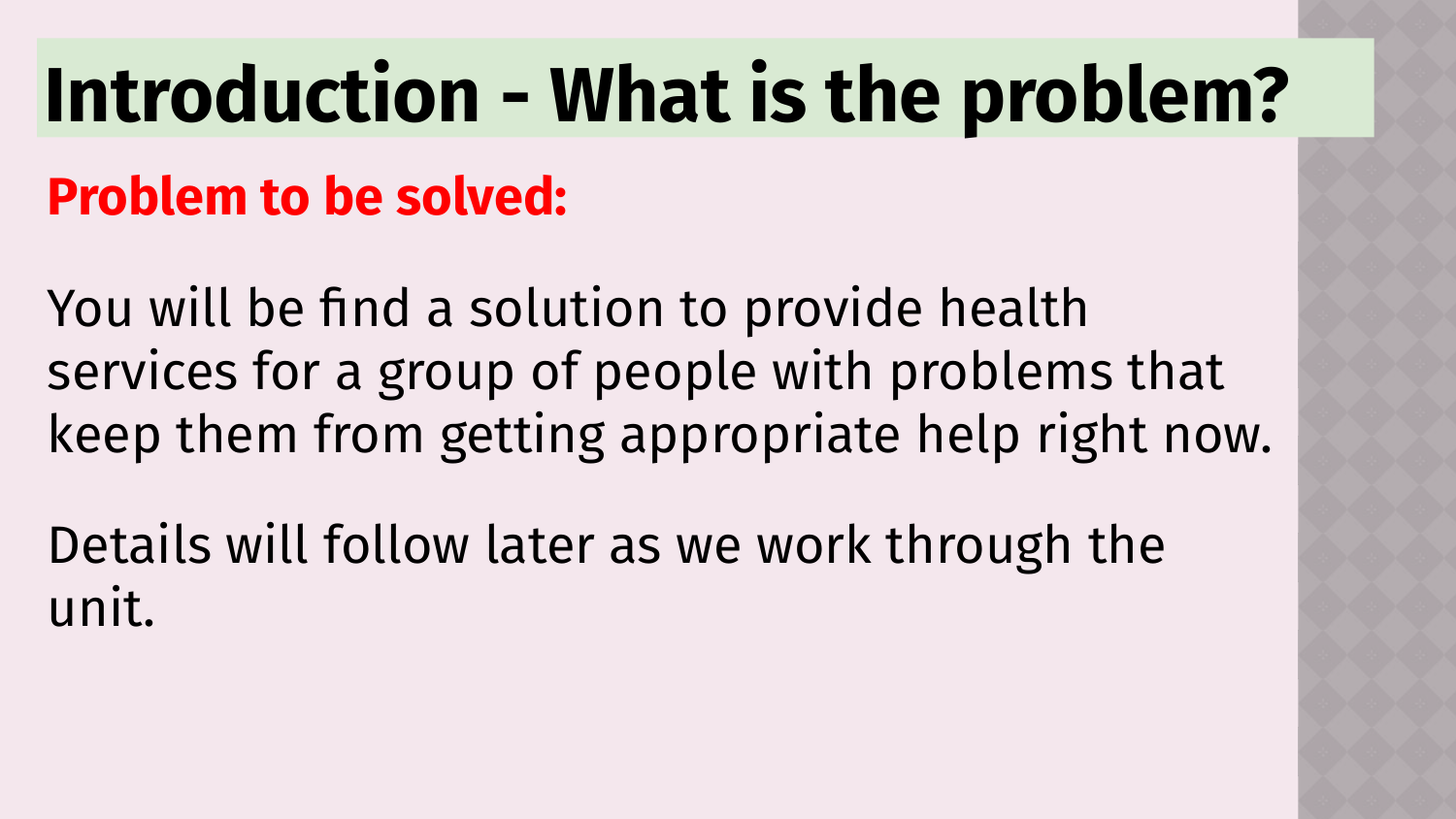

# Introduction - What is the problem?
Problem to be solved:

You will be find a solution to provide health services for a group of people with problems that keep them from getting appropriate help right now.

Details will follow later as we work through the unit.